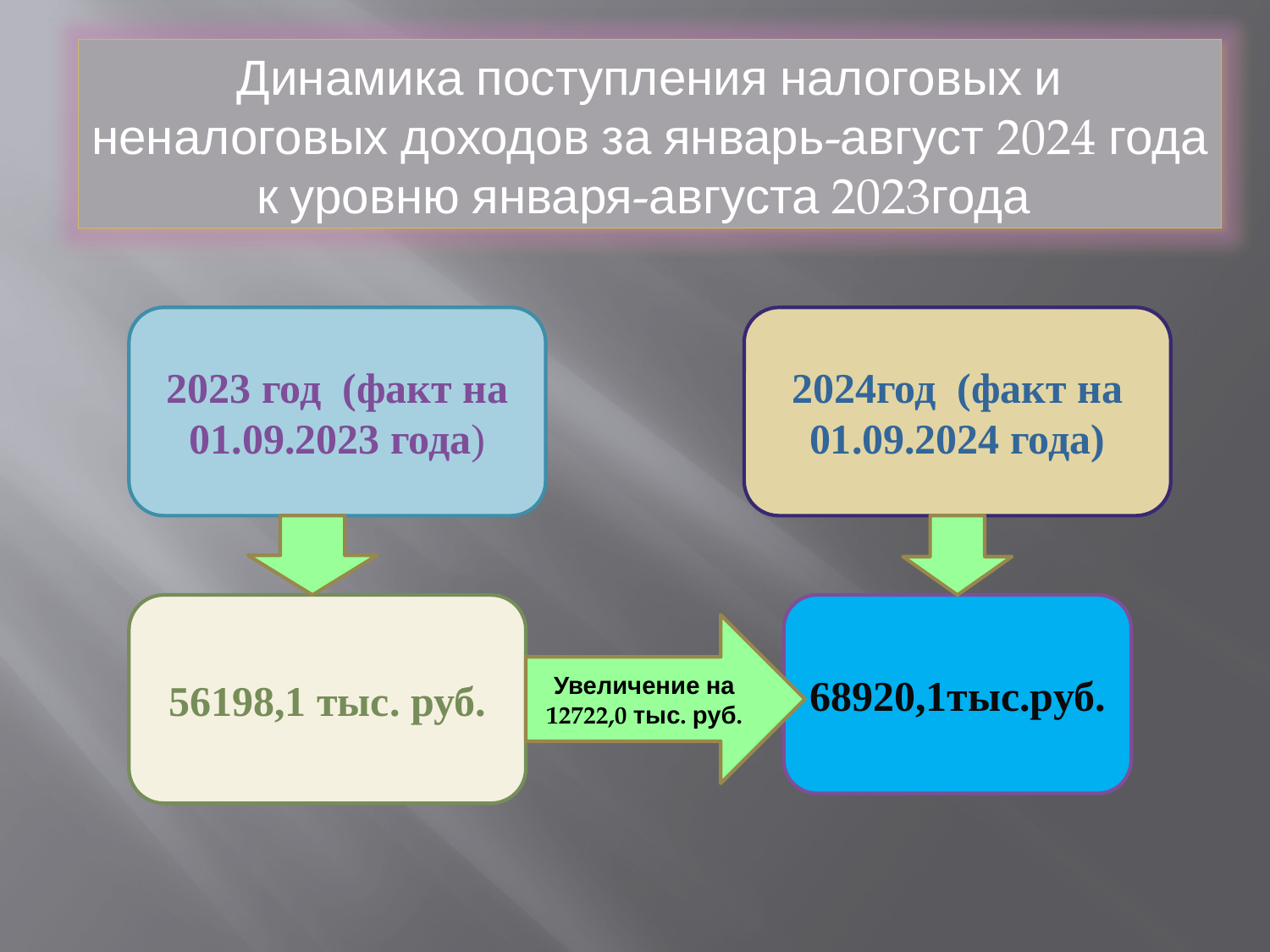

Динамика поступления налоговых и неналоговых доходов за январь-август 2024 года к уровню января-августа 2023года
2023 год  (факт на 01.09.2023 года)
2024год  (факт на 01.09.2024 года)

56198,1 тыс. руб.
68920,1тыс.руб.
Увеличение на 12722,0 тыс. руб.